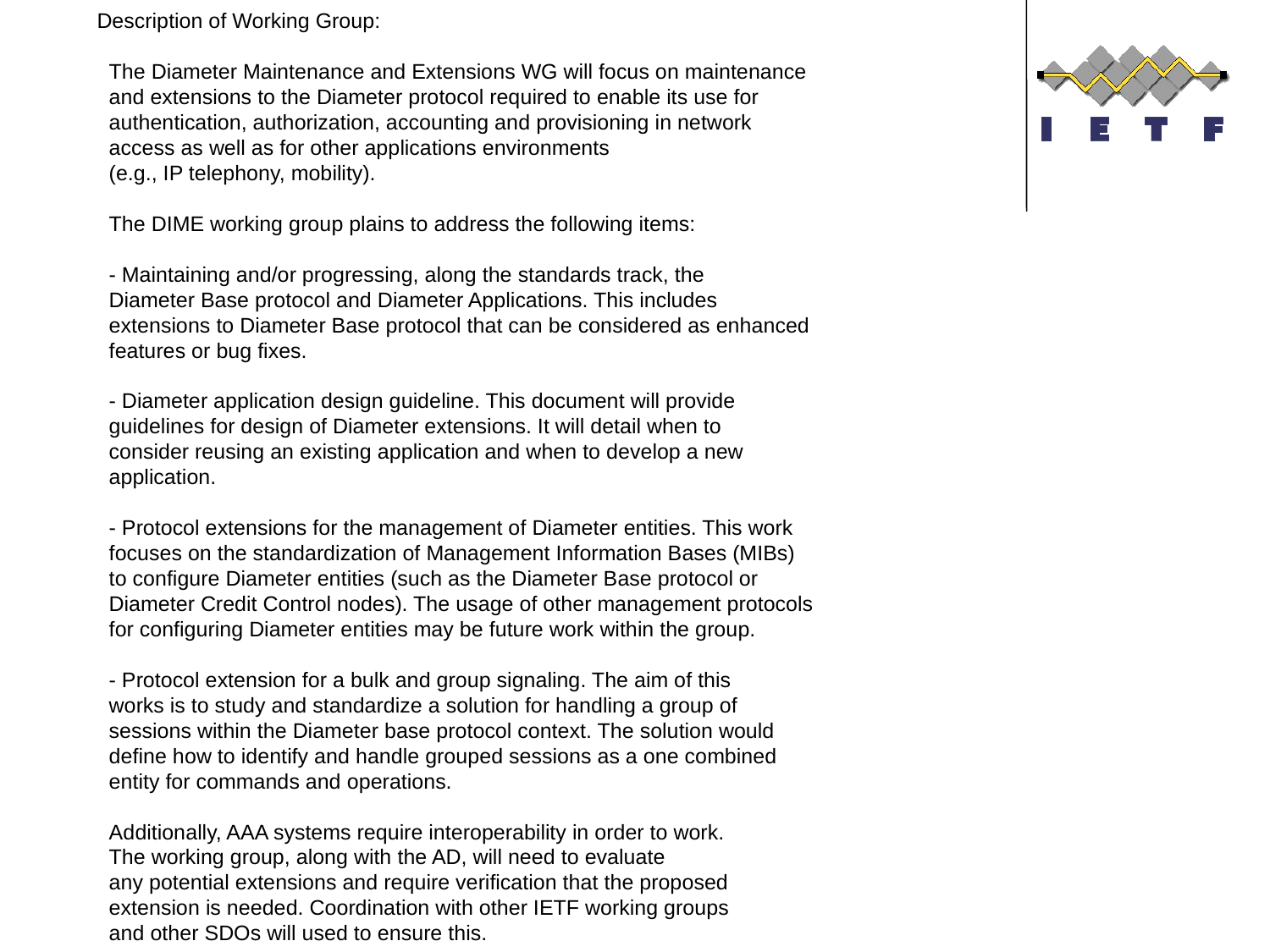

Description of Working Group:

  The Diameter Maintenance and Extensions WG will focus on maintenance
  and extensions to the Diameter protocol required to enable its use for
  authentication, authorization, accounting and provisioning in network
  access as well as for other applications environments
  (e.g., IP telephony, mobility).

  The DIME working group plains to address the following items:

  - Maintaining and/or progressing, along the standards track, the
  Diameter Base protocol and Diameter Applications. This includes
  extensions to Diameter Base protocol that can be considered as enhanced
  features or bug fixes.

  - Diameter application design guideline. This document will provide
  guidelines for design of Diameter extensions. It will detail when to
  consider reusing an existing application and when to develop a new
  application.

  - Protocol extensions for the management of Diameter entities. This work
  focuses on the standardization of Management Information Bases (MIBs)
  to configure Diameter entities (such as the Diameter Base protocol or
  Diameter Credit Control nodes). The usage of other management protocols
  for configuring Diameter entities may be future work within the group.

  - Protocol extension for a bulk and group signaling. The aim of this
  works is to study and standardize a solution for handling a group of
  sessions within the Diameter base protocol context. The solution would
  define how to identify and handle grouped sessions as a one combined
  entity for commands and operations.

  Additionally, AAA systems require interoperability in order to work.
  The working group, along with the AD, will need to evaluate
  any potential extensions and require verification that the proposed
  extension is needed. Coordination with other IETF working groups
  and other SDOs will used to ensure this.